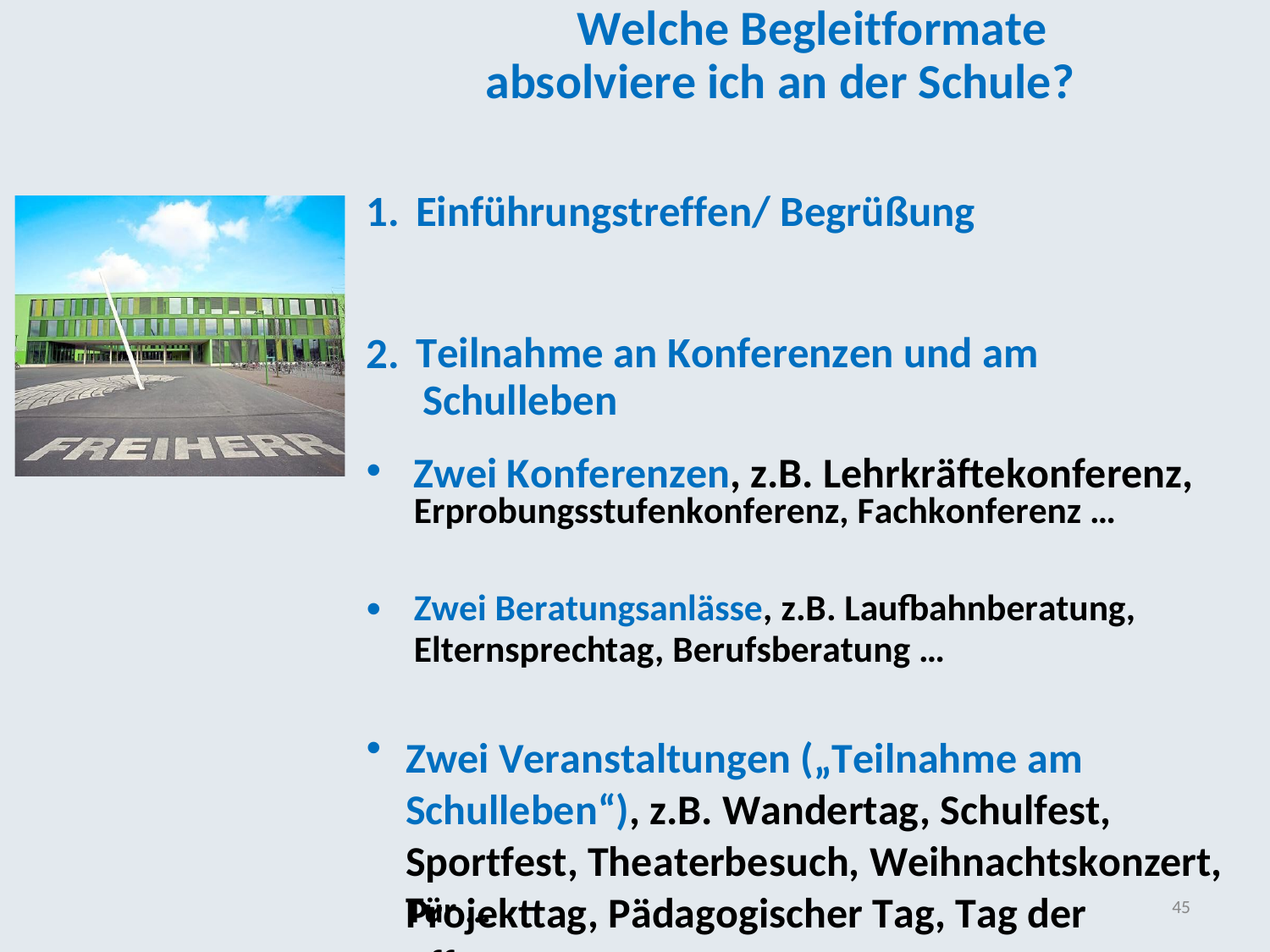

Welche Begleitformate
absolviere ich an der Schule?
1.
Einführungstreffen/ Begrüßung

2.
Teilnahme an Konferenzen und am
Schulleben
Zwei Konferenzen, z.B. Lehrkräftekonferenz,
Erprobungsstufenkonferenz, Fachkonferenz …
•
•
Zwei Beratungsanlässe, z.B. Laufbahnberatung,
Elternsprechtag, Berufsberatung …
•
Zwei Veranstaltungen („Teilnahme am
Schulleben“), z.B. Wandertag, Schulfest,
Sportfest, Theaterbesuch, Weihnachtskonzert,
Projekttag, Pädagogischer Tag, Tag der offenen
Tür …
45